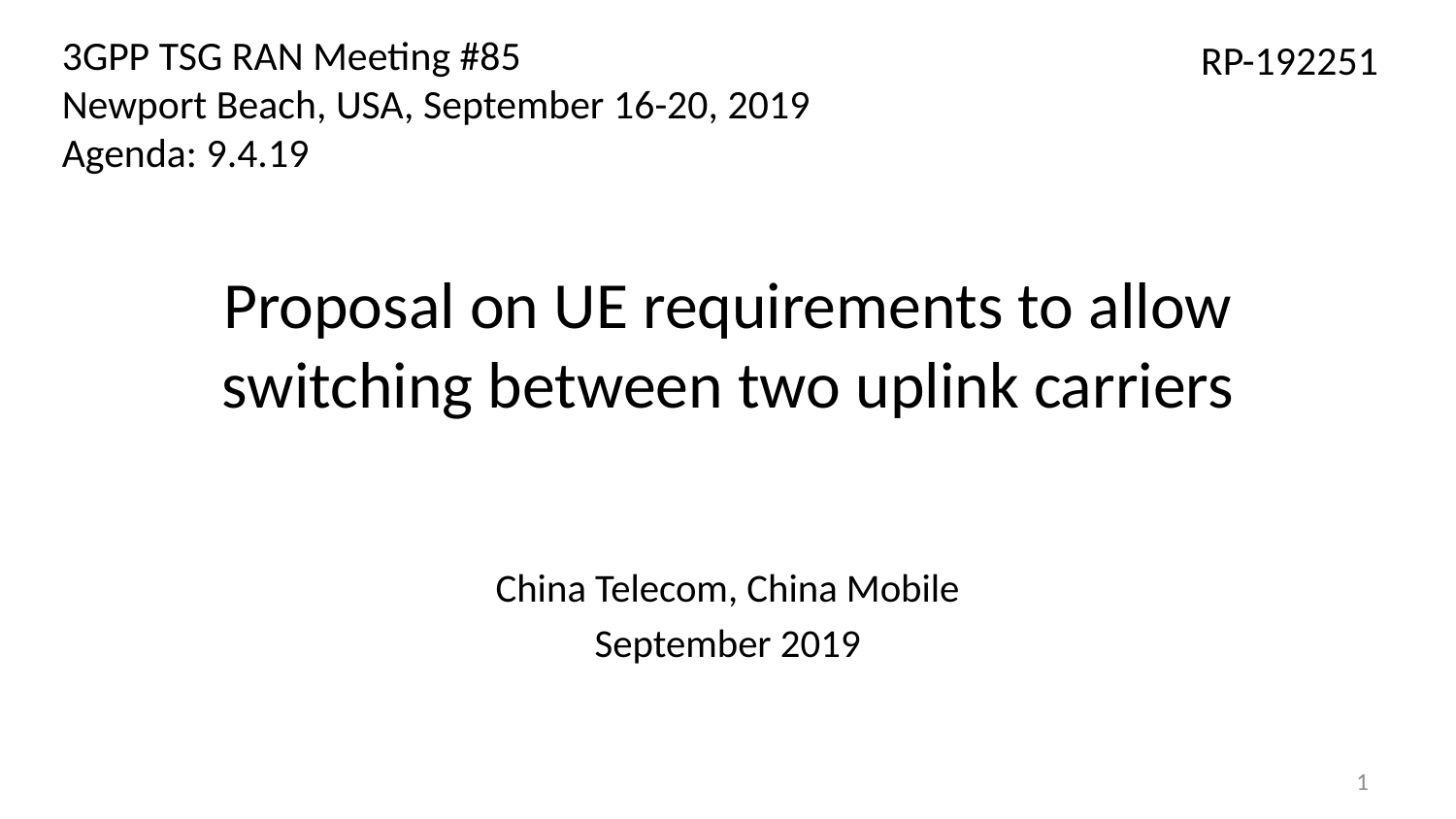

3GPP TSG RAN Meeting #85
Newport Beach, USA, September 16-20, 2019
Agenda: 9.4.19
RP-192251
# Proposal on UE requirements to allow switching between two uplink carriers
China Telecom, China Mobile
September 2019
1